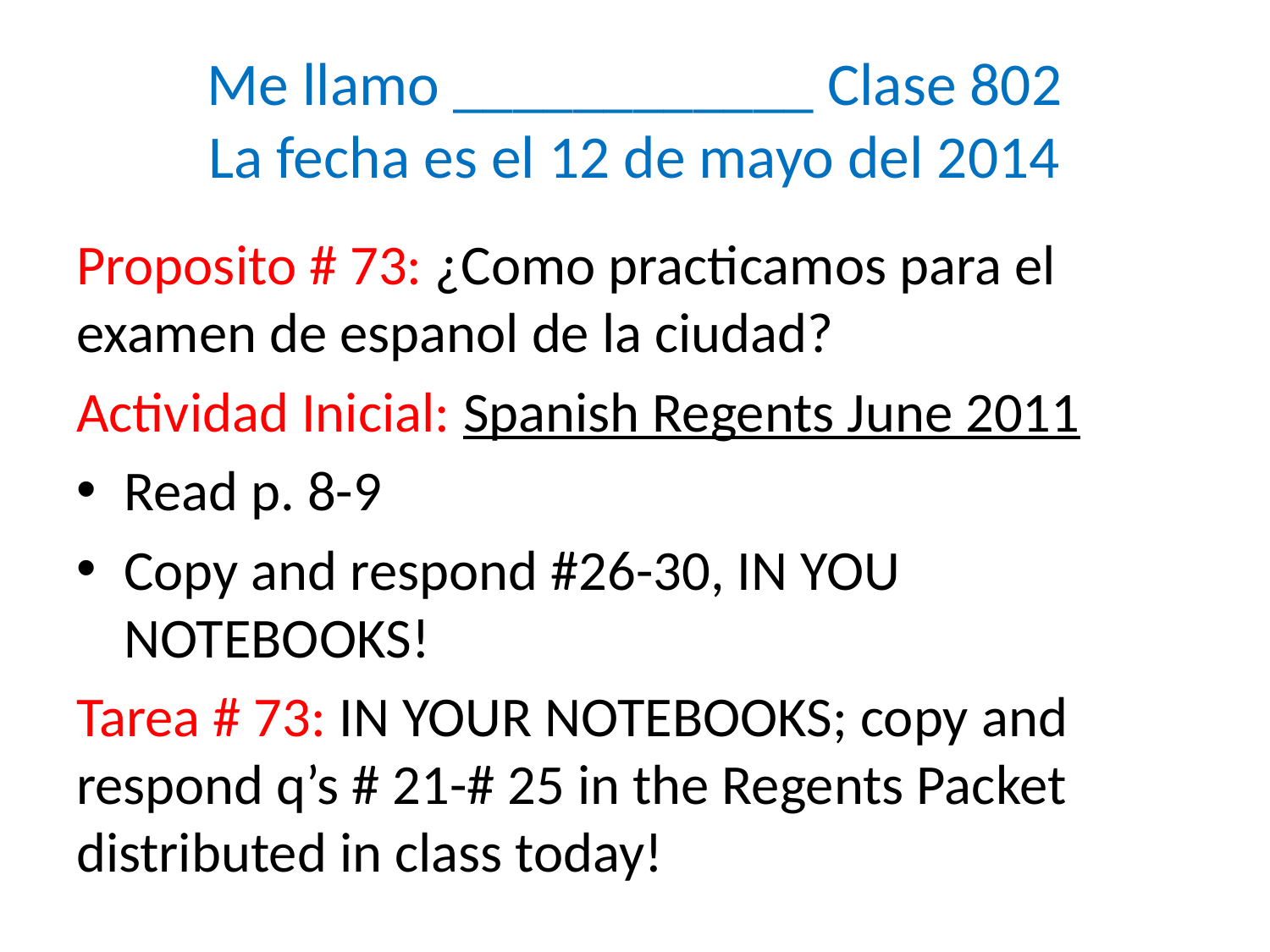

# Me llamo ____________ Clase 802 La fecha es el 12 de mayo del 2014
Proposito # 73: ¿Como practicamos para el examen de espanol de la ciudad?
Actividad Inicial: Spanish Regents June 2011
Read p. 8-9
Copy and respond #26-30, IN YOU NOTEBOOKS!
Tarea # 73: IN YOUR NOTEBOOKS; copy and respond q’s # 21-# 25 in the Regents Packet distributed in class today!